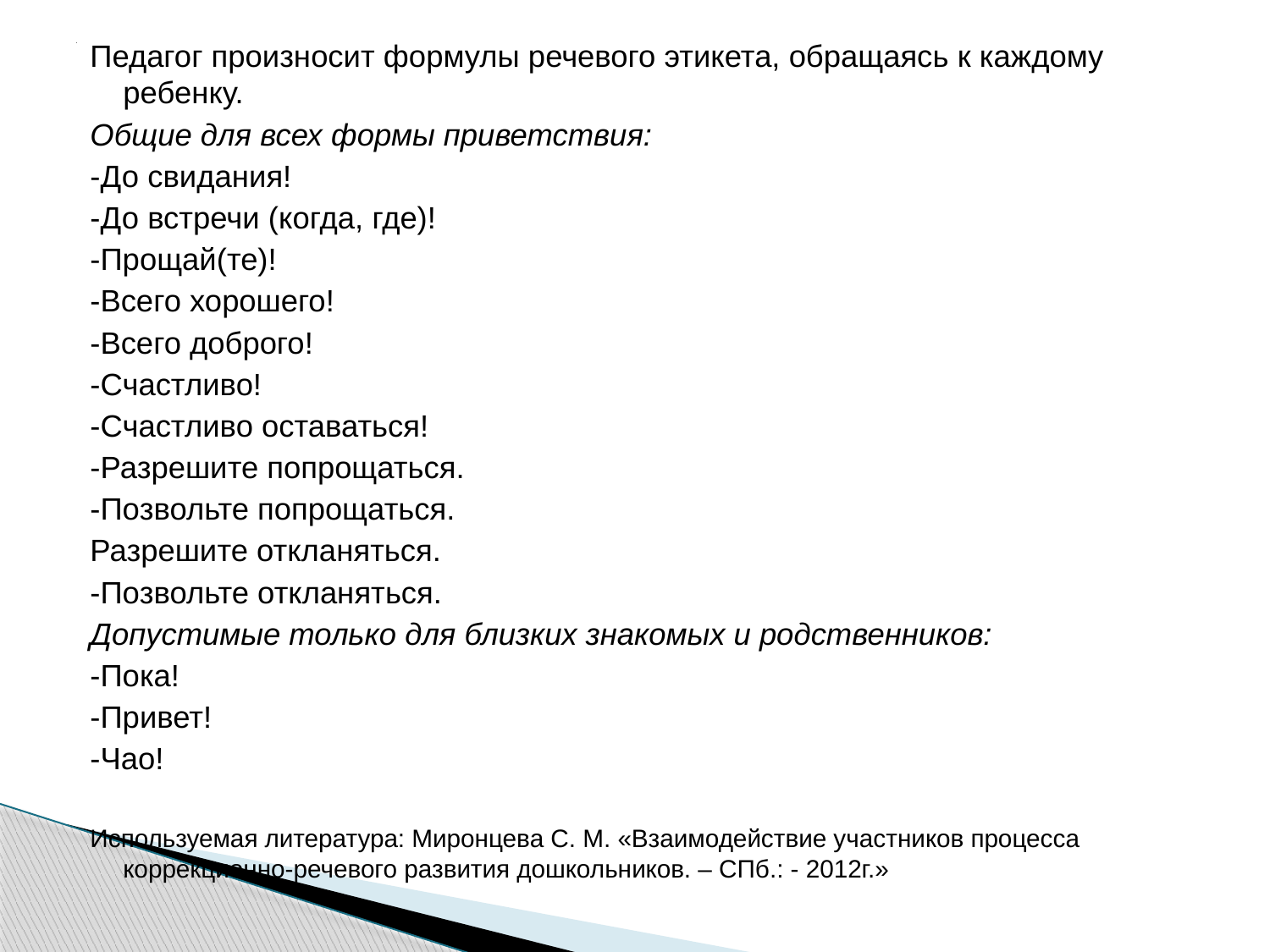

Педагог произносит формулы речевого этикета, обращаясь к каждому ребенку.
Общие для всех формы приветствия:
-До свидания!
-До встречи (когда, где)!
-Прощай(те)!
-Всего хорошего!
-Всего доброго!
-Счастливо!
-Счастливо оставаться!
-Разрешите попрощаться.
-Позвольте попрощаться.
Разрешите откланяться.
-Позвольте откланяться.
Допустимые только для близких знакомых и родственников:
-Пока!
-Привет!
-Чао!

Используемая литература: Миронцева С. М. «Взаимодействие участников процесса коррекционно-речевого развития дошкольников. – СПб.: - 2012г.»

# .